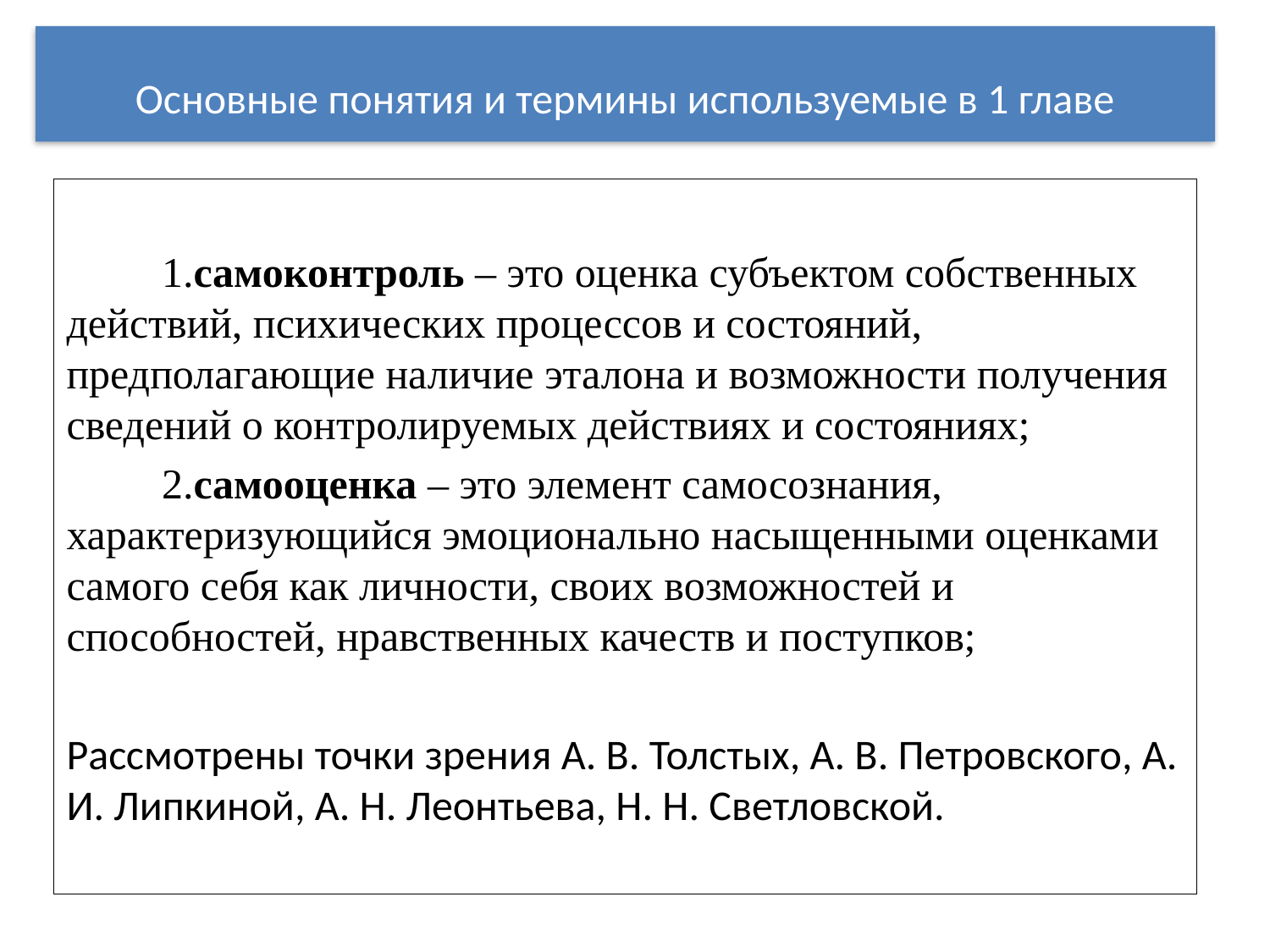

Основные понятия и термины используемые в 1 главе

	1.самоконтроль – это оценка субъектом собственных действий, психических процессов и состояний, предполагающие наличие эталона и возможности получения сведений о контролируемых действиях и состояниях;
	2.самооценка – это элемент самосознания, характеризующийся эмоционально насыщенными оценками самого себя как личности, своих возможностей и способностей, нравственных качеств и поступков;

Рассмотрены точки зрения А. В. Толстых, А. В. Петровского, А. И. Липкиной, А. Н. Леонтьева, Н. Н. Светловской.